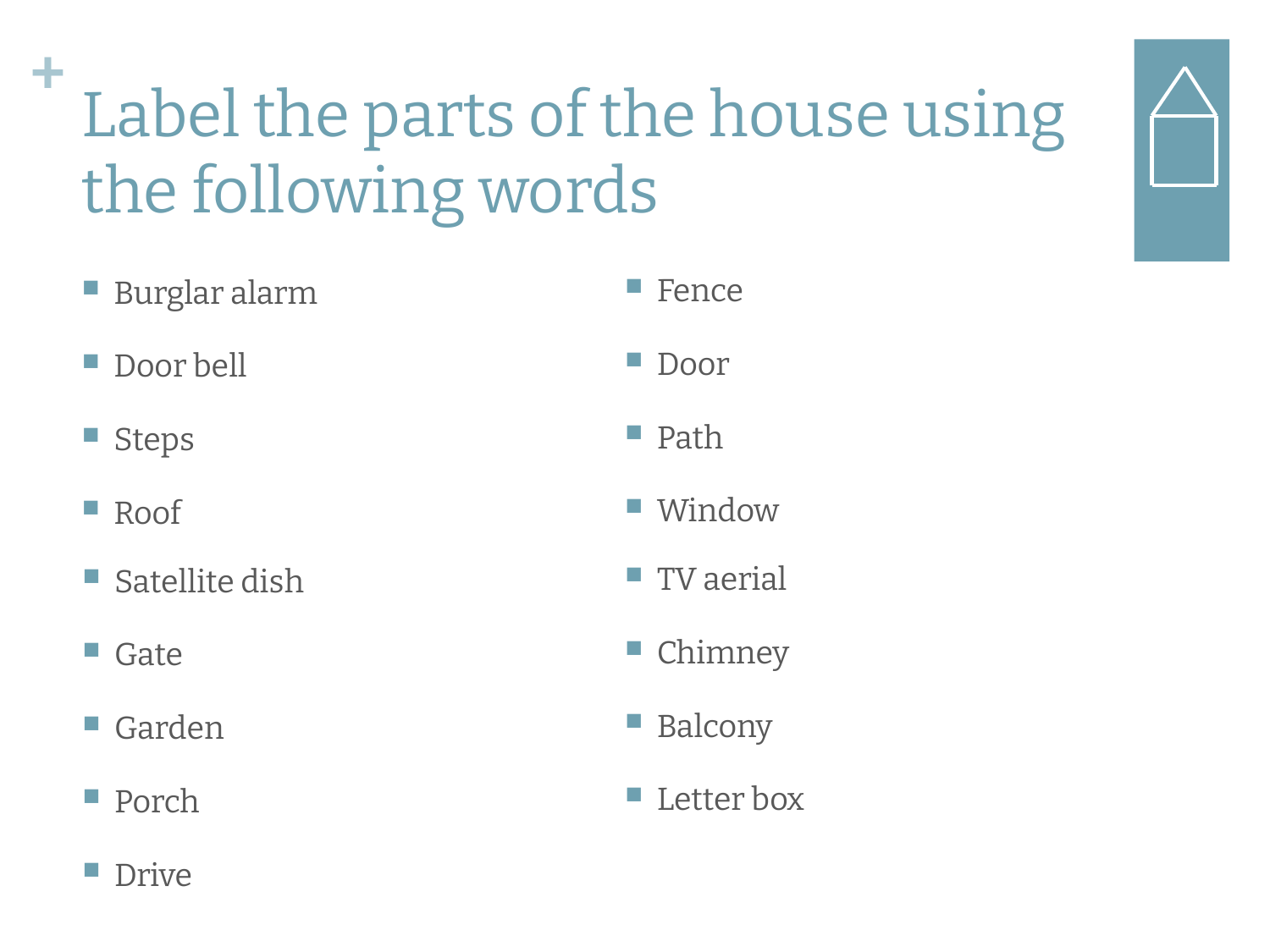

# Label the parts of the house using the following words
Fence
Door
Path
Window
Burglar alarm
Door bell
Steps
Roof
TV aerial
Chimney
Balcony
Letter box

Satellite dish
Gate
Garden
Porch
Drive